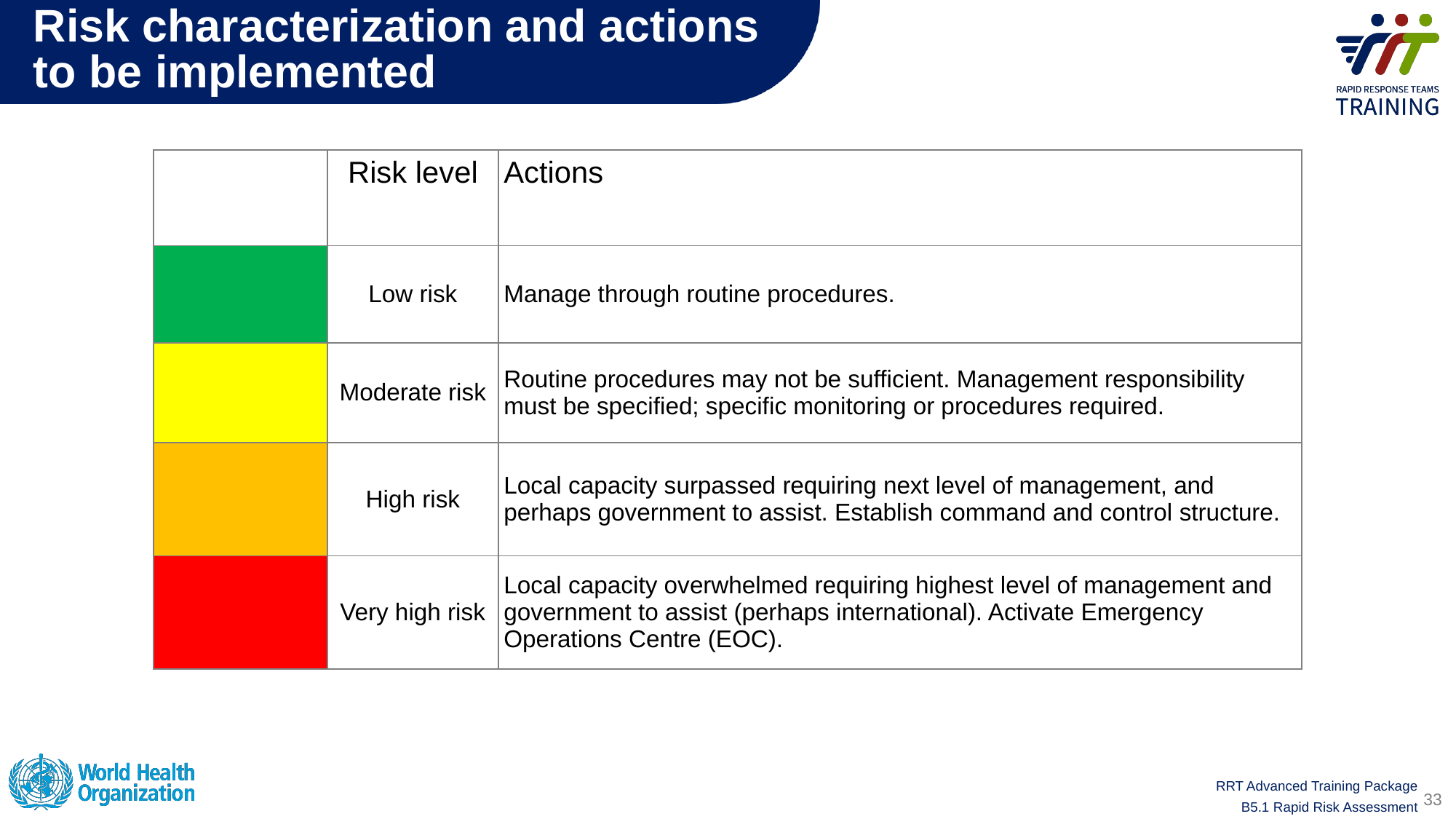

Risk characterization and actions to be implemented
|  | Risk level | Actions |
| --- | --- | --- |
|  | Low risk | Manage through routine procedures. |
|  | Moderate risk | Routine procedures may not be sufficient. Management responsibility must be specified; specific monitoring or procedures required. |
|  | High risk | Local capacity surpassed requiring next level of management, and perhaps government to assist. Establish command and control structure. |
|  | Very high risk | Local capacity overwhelmed requiring highest level of management and government to assist (perhaps international). Activate Emergency Operations Centre (EOC). |
/ résilience